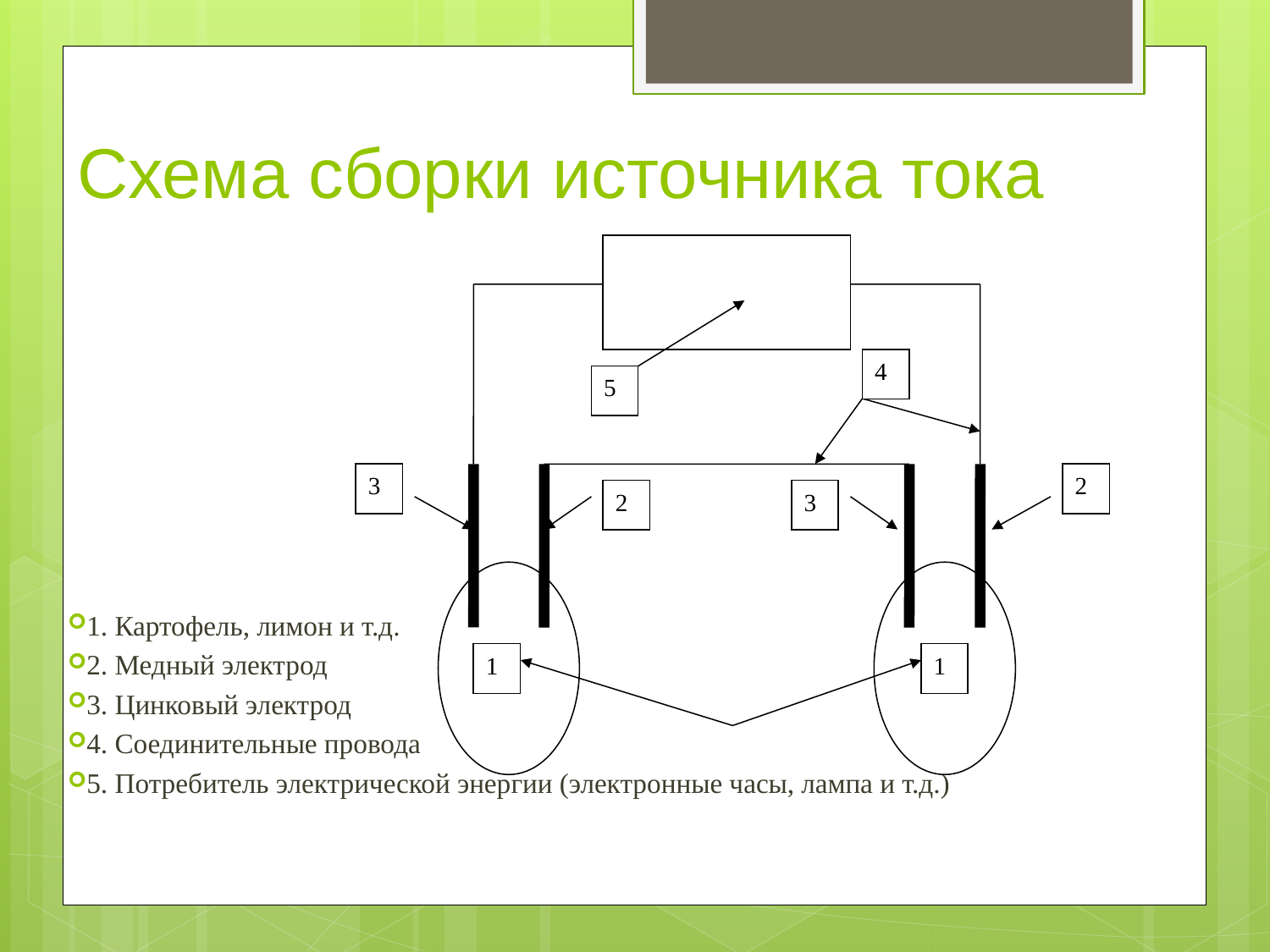

# Схема сборки источника тока

4

5

3

2

2

3

1

1

1. Картофель, лимон и т.д.
2. Медный электрод
3. Цинковый электрод
4. Соединительные провода
5. Потребитель электрической энергии (электронные часы, лампа и т.д.)